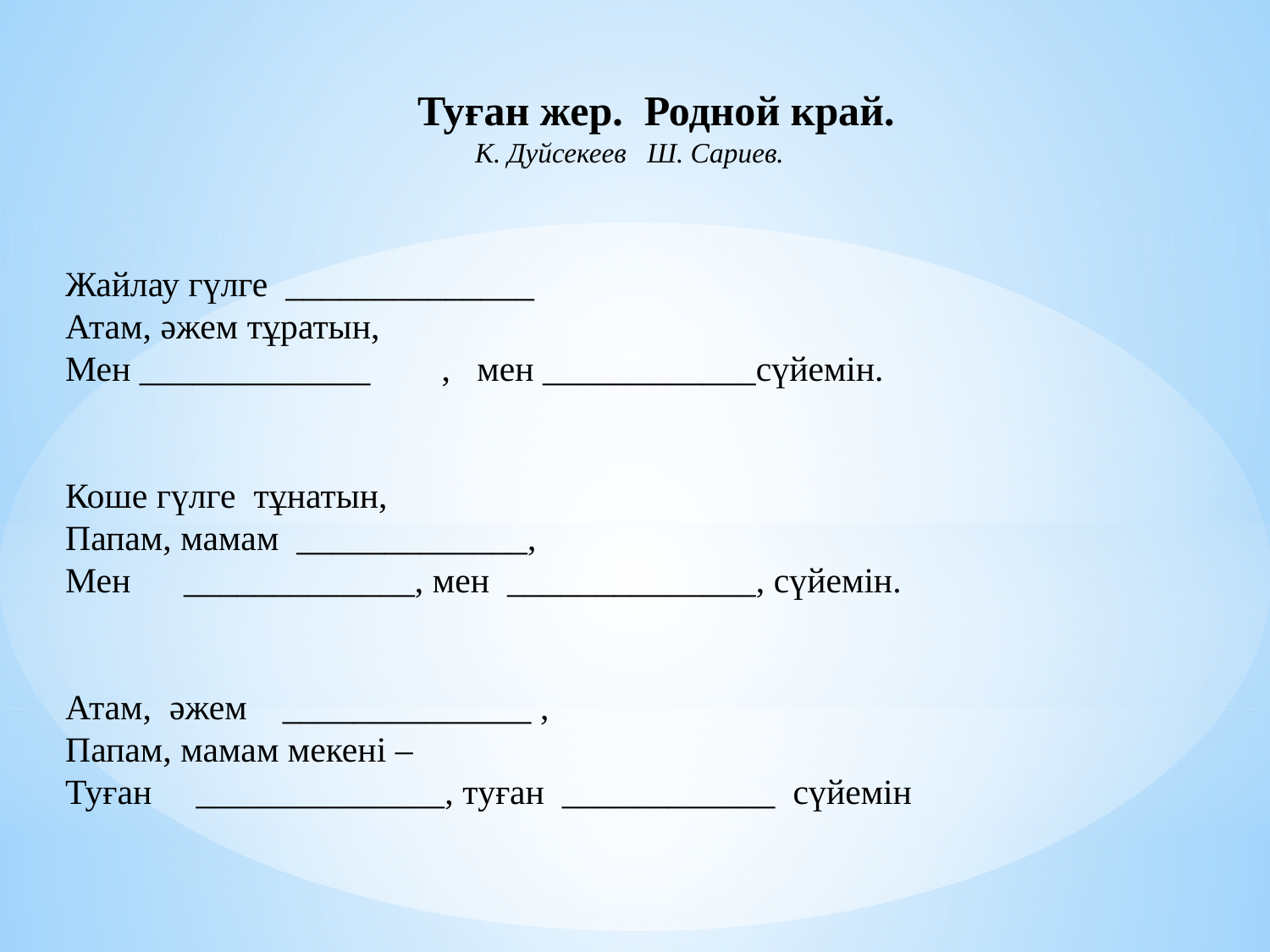

Туған жер.  Родной край.
К. Дуйсекеев   Ш. Сариев.

Жайлау гүлге  ______________
Атам, әжем тұратын,
Мен _____________        ,   мен ____________сүйемін.

Коше гүлге  тұнатын,
Папам, мамам  _____________,
Мен      _____________, мен  ______________, сүйемін.

Атам,  әжем    ______________ ,
Папам, мамам мекені –
Туған     ______________, туған  ____________  сүйемін